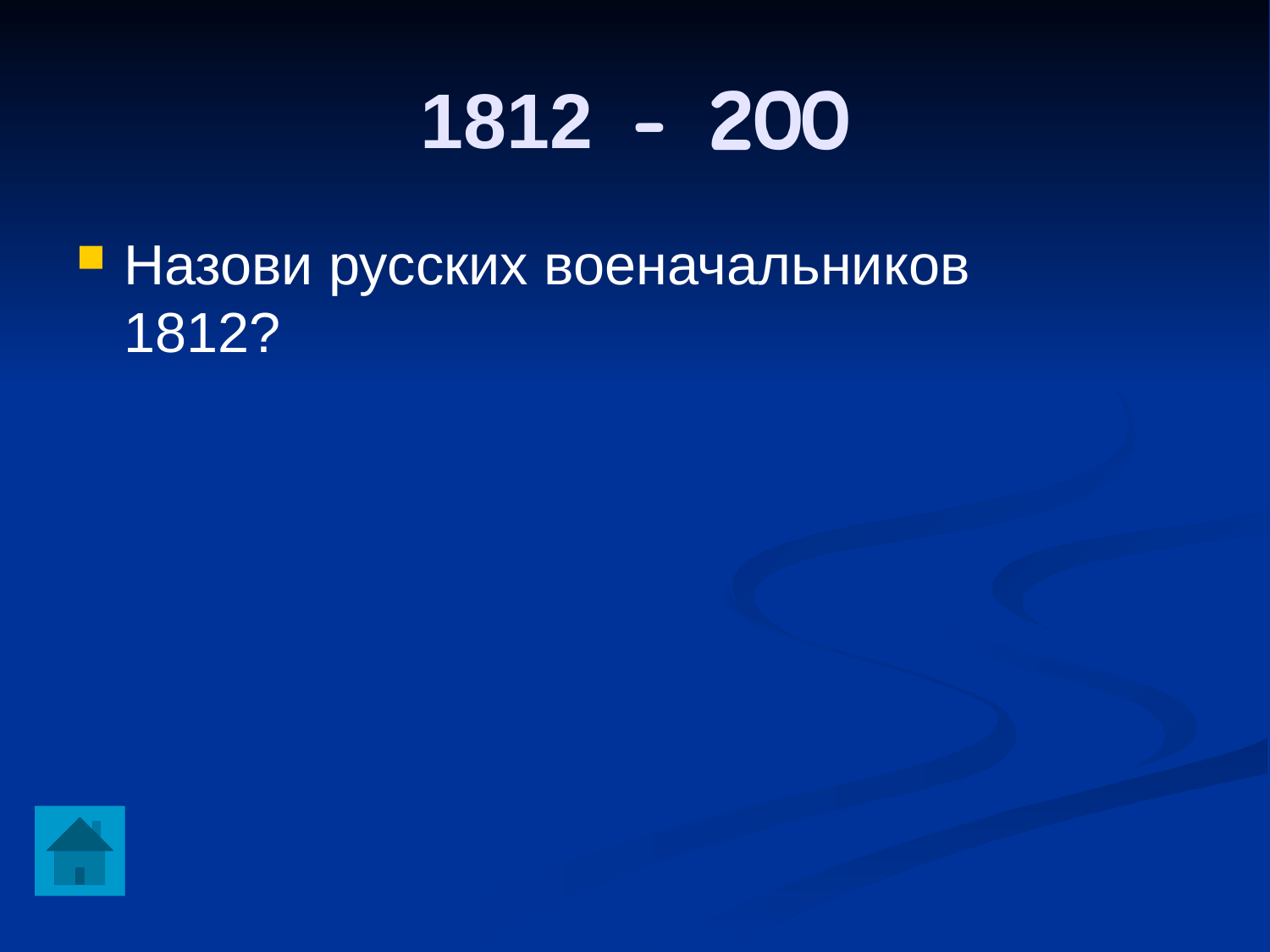

1812 - 200
Назови русских военачальников 1812?